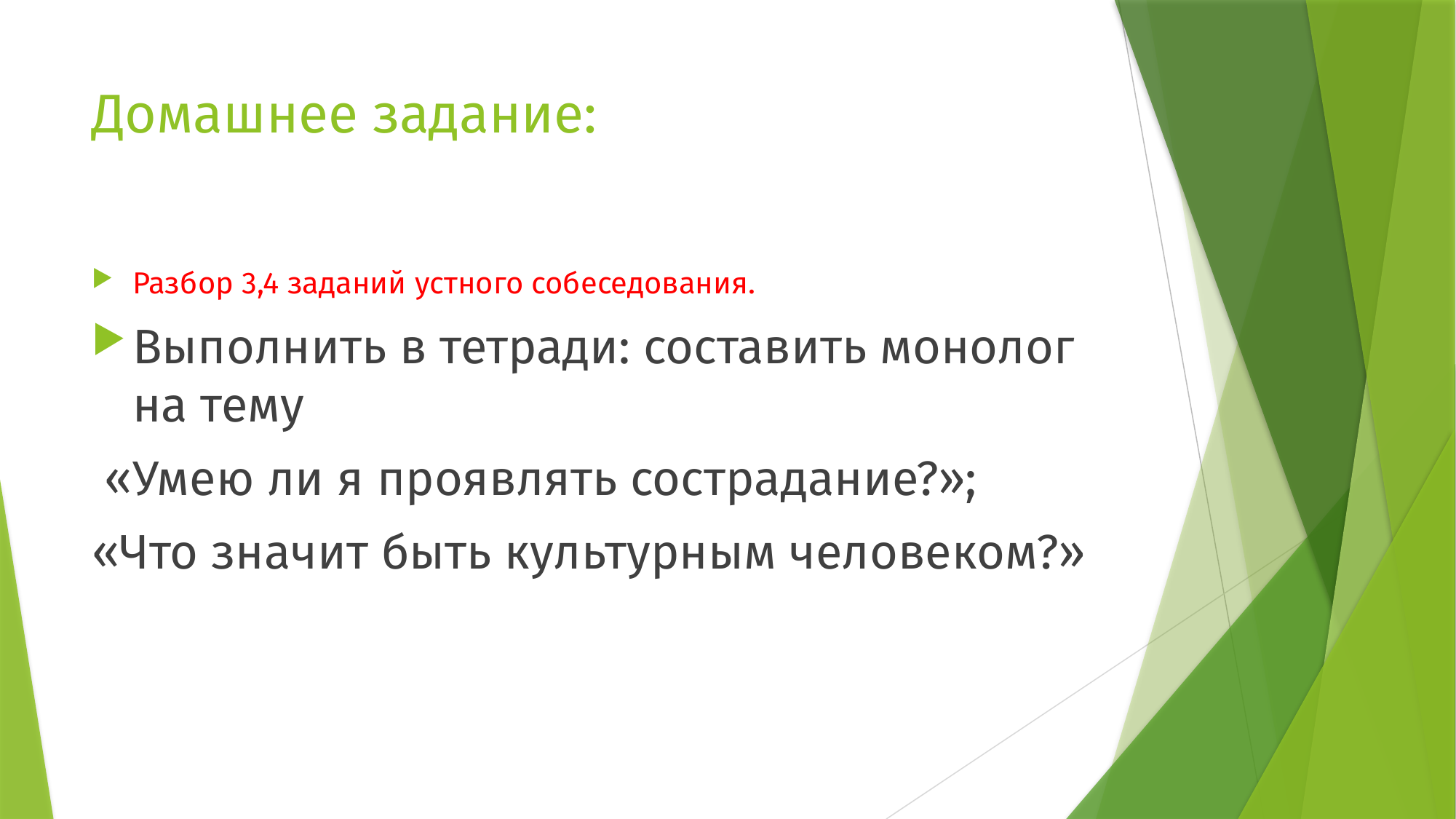

# Домашнее задание:
Разбор 3,4 заданий устного собеседования.
Выполнить в тетради: составить монолог на тему
 «Умею ли я проявлять сострадание?»;
«Что значит быть культурным человеком?»